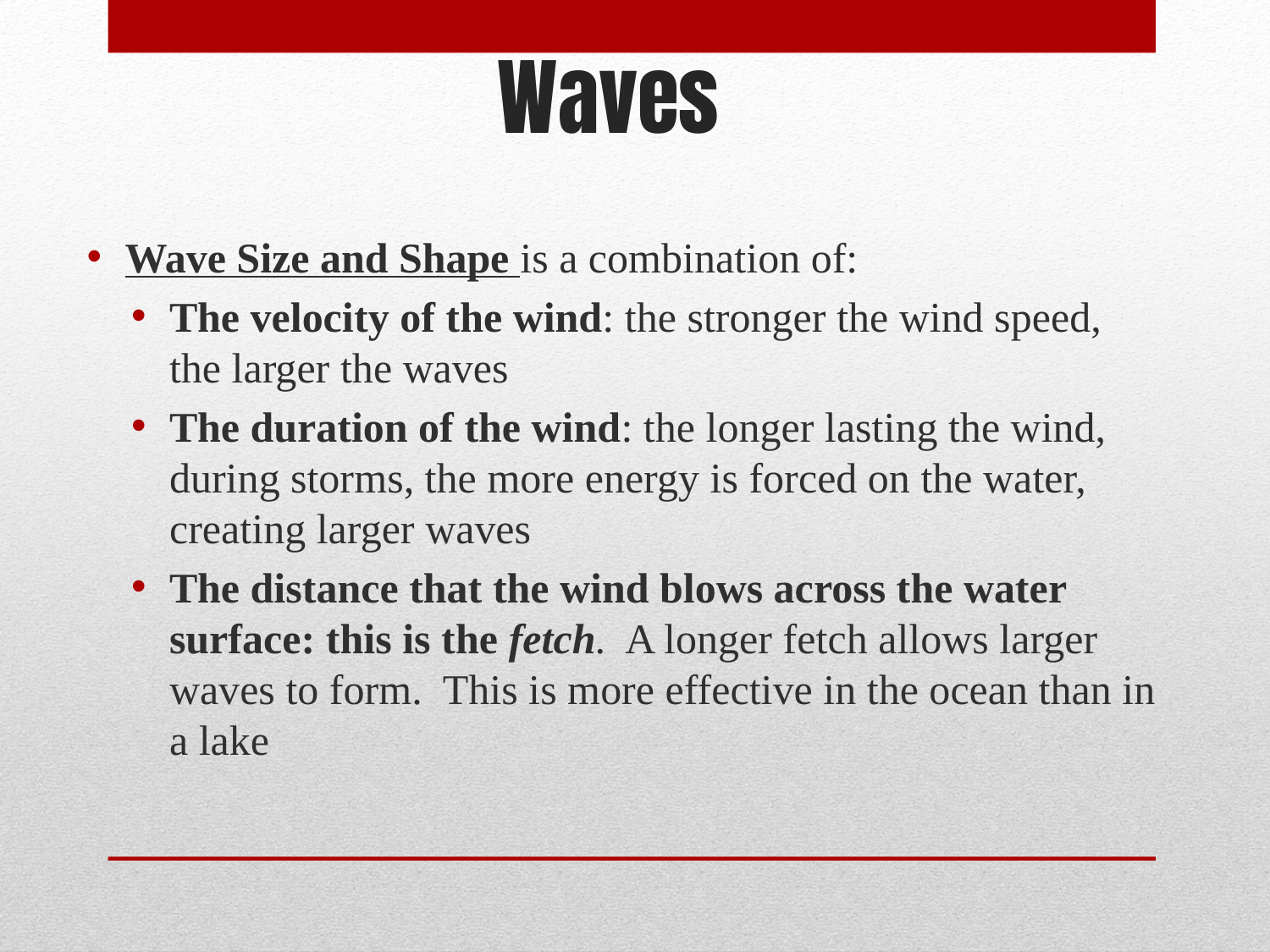

Waves
Wave Size and Shape is a combination of:
The velocity of the wind: the stronger the wind speed, the larger the waves
The duration of the wind: the longer lasting the wind, during storms, the more energy is forced on the water, creating larger waves
The distance that the wind blows across the water surface: this is the fetch.  A longer fetch allows larger waves to form.  This is more effective in the ocean than in a lake